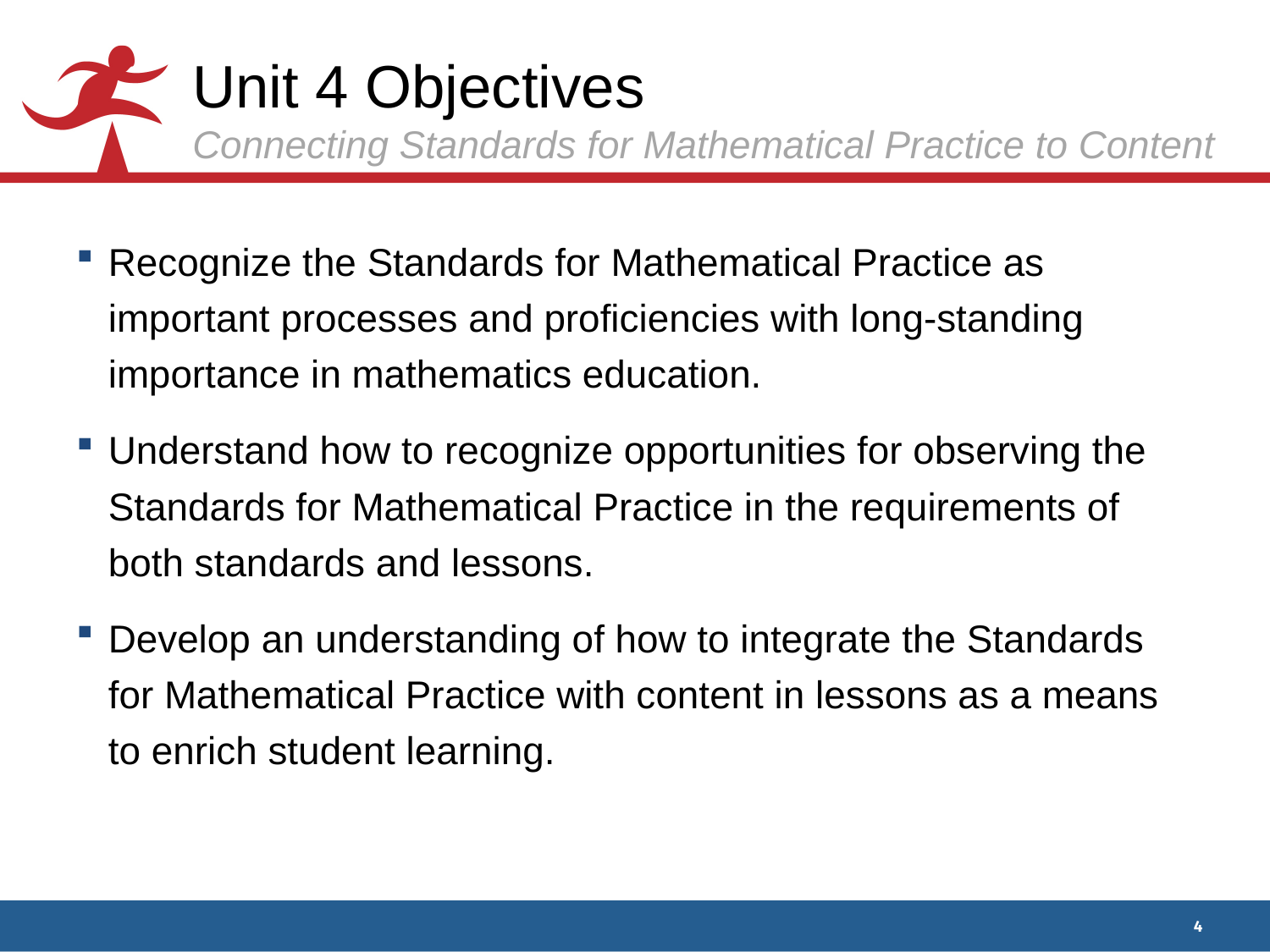

# Unit 4 Objectives Connecting Standards for Mathematical Practice to Content
Recognize the Standards for Mathematical Practice as important processes and proficiencies with long-standing importance in mathematics education.
Understand how to recognize opportunities for observing the Standards for Mathematical Practice in the requirements of both standards and lessons.
Develop an understanding of how to integrate the Standards for Mathematical Practice with content in lessons as a means to enrich student learning.